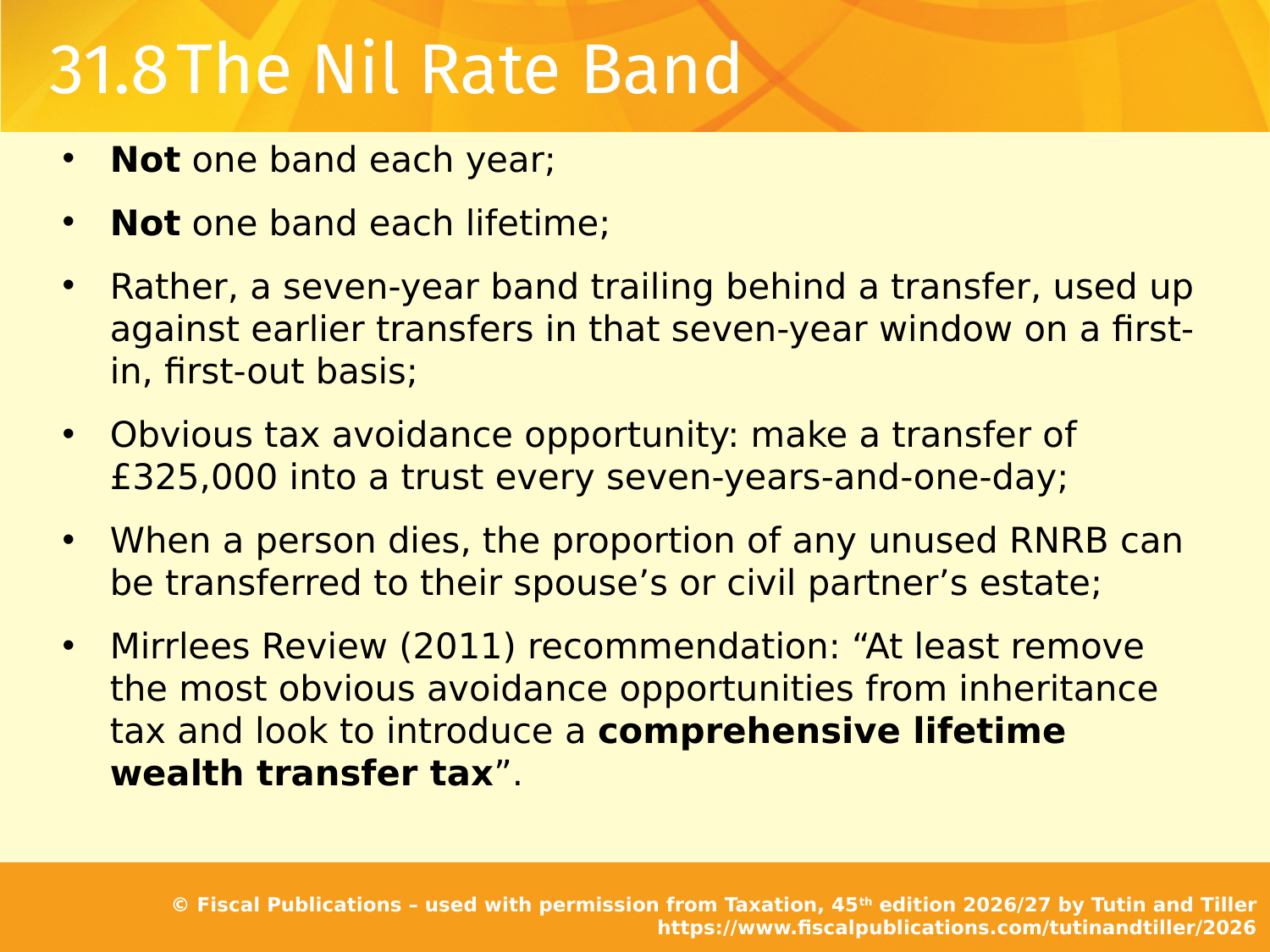

31.8	The Nil Rate Band
Not one band each year;
Not one band each lifetime;
Rather, a seven-year band trailing behind a transfer, used up against earlier transfers in that seven-year window on a first-in, first-out basis;
Obvious tax avoidance opportunity: make a transfer of £325,000 into a trust every seven-years-and-one-day;
When a person dies, the proportion of any unused RNRB can be transferred to their spouse’s or civil partner’s estate;
Mirrlees Review (2011) recommendation: “At least remove the most obvious avoidance opportunities from inheritance tax and look to introduce a comprehensive lifetime wealth transfer tax”.